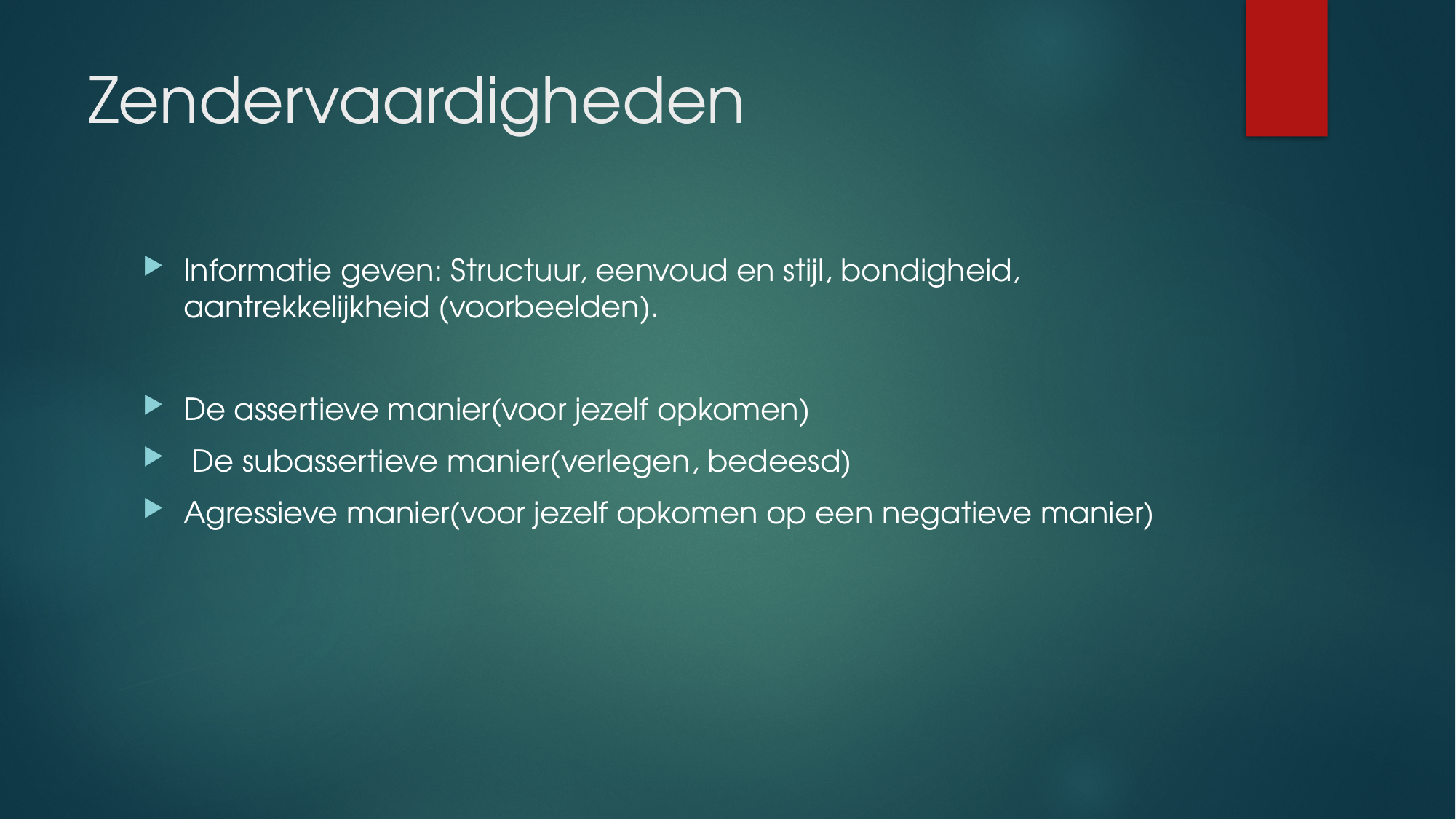

# Zendervaardigheden
Informatie geven: Structuur, eenvoud en stijl, bondigheid, aantrekkelijkheid (voorbeelden).

De assertieve manier(voor jezelf opkomen)
 De subassertieve manier(verlegen, bedeesd)
Agressieve manier(voor jezelf opkomen op een negatieve manier)